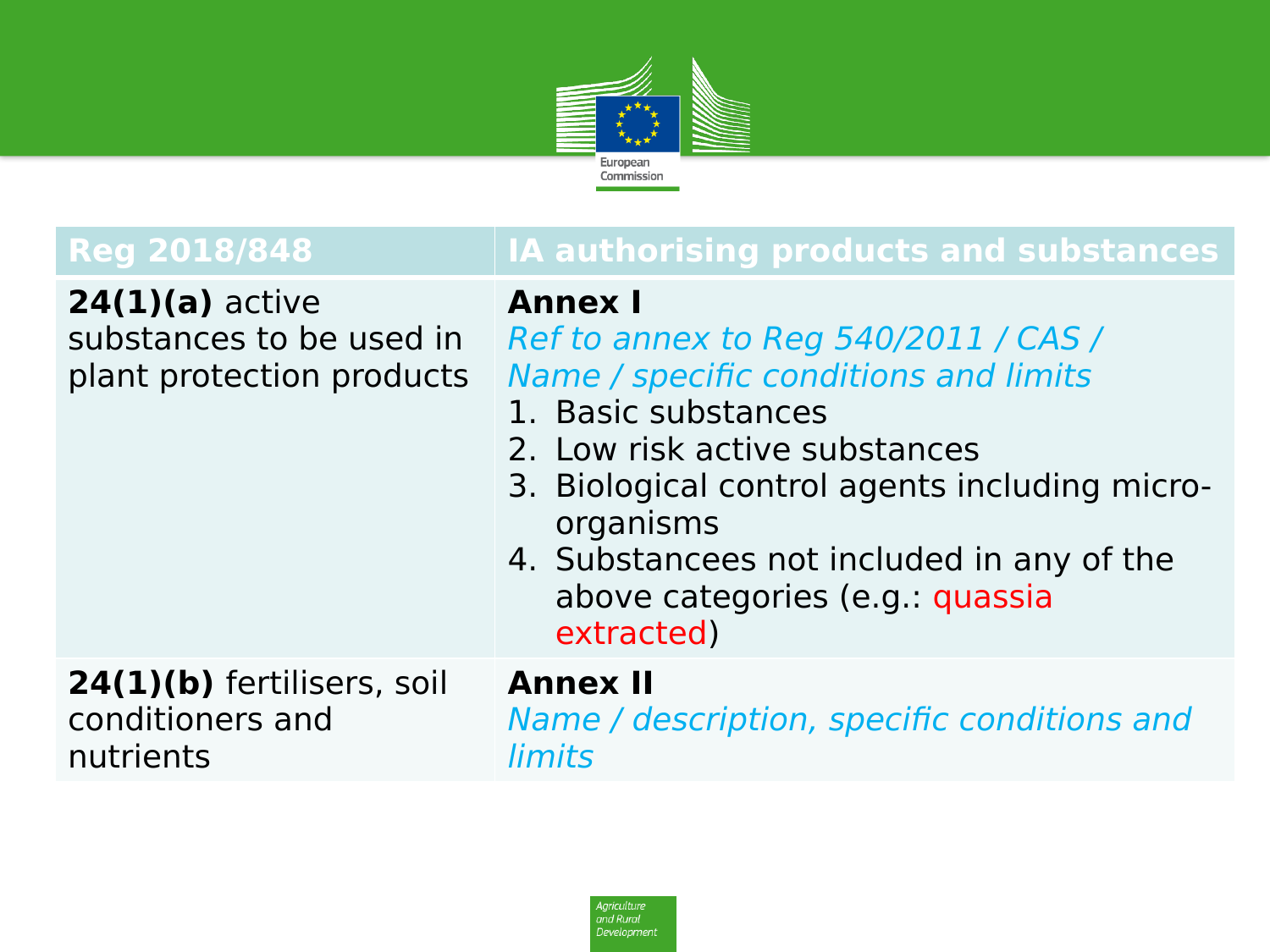

| Reg 2018/848 | IA authorising products and substances |
| --- | --- |
| 24(1)(a) active substances to be used in plant protection products | Annex I Ref to annex to Reg 540/2011 / CAS / Name / specific conditions and limits Basic substances Low risk active substances Biological control agents including micro-organisms Substancees not included in any of the above categories (e.g.: quassia extracted) |
| 24(1)(b) fertilisers, soil conditioners and nutrients | Annex II Name / description, specific conditions and limits |